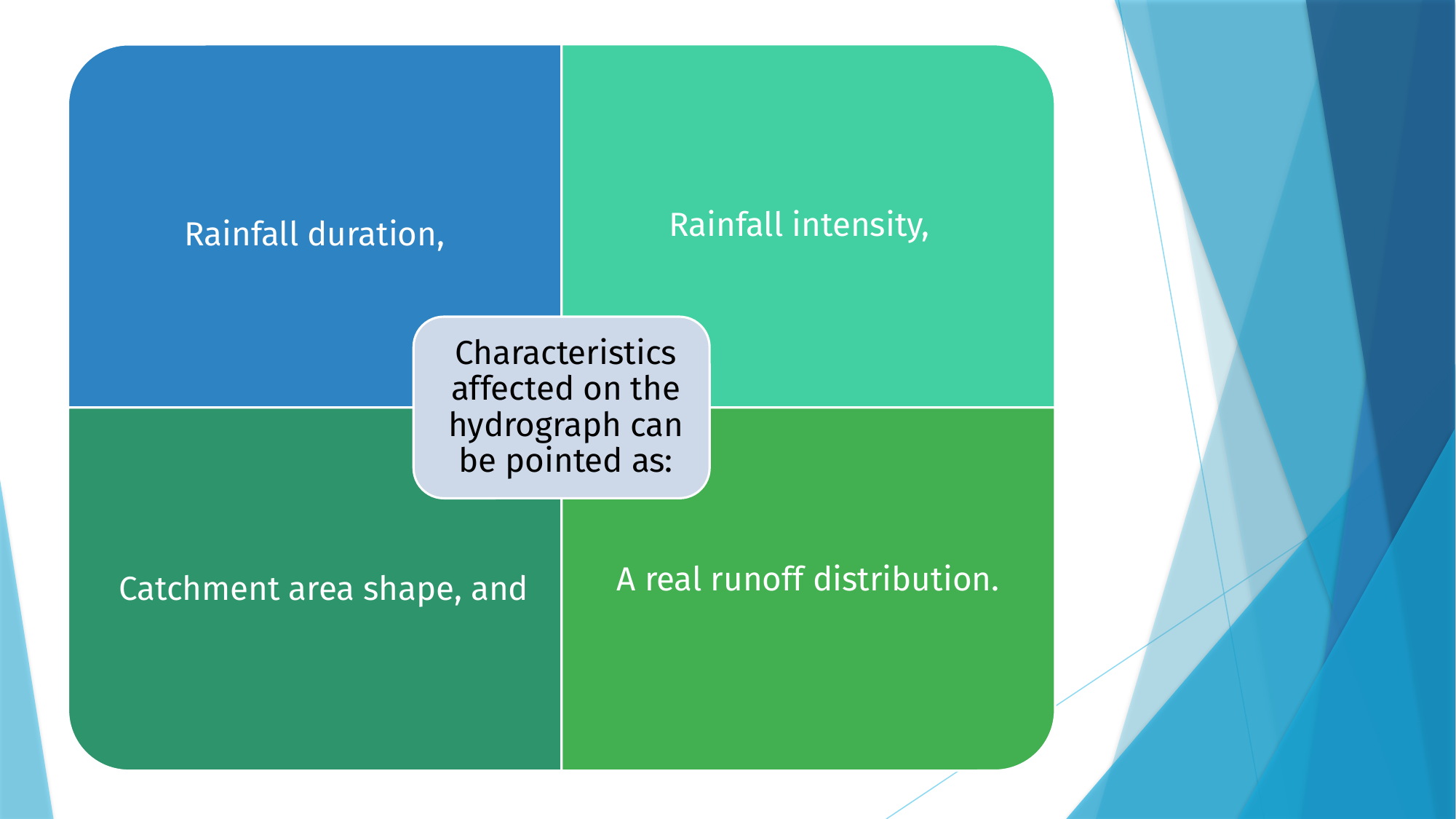

Rainfall duration,
Rainfall intensity,
Catchment area shape, and
A real runoff distribution.
Characteristics affected on the hydrograph can be pointed as: